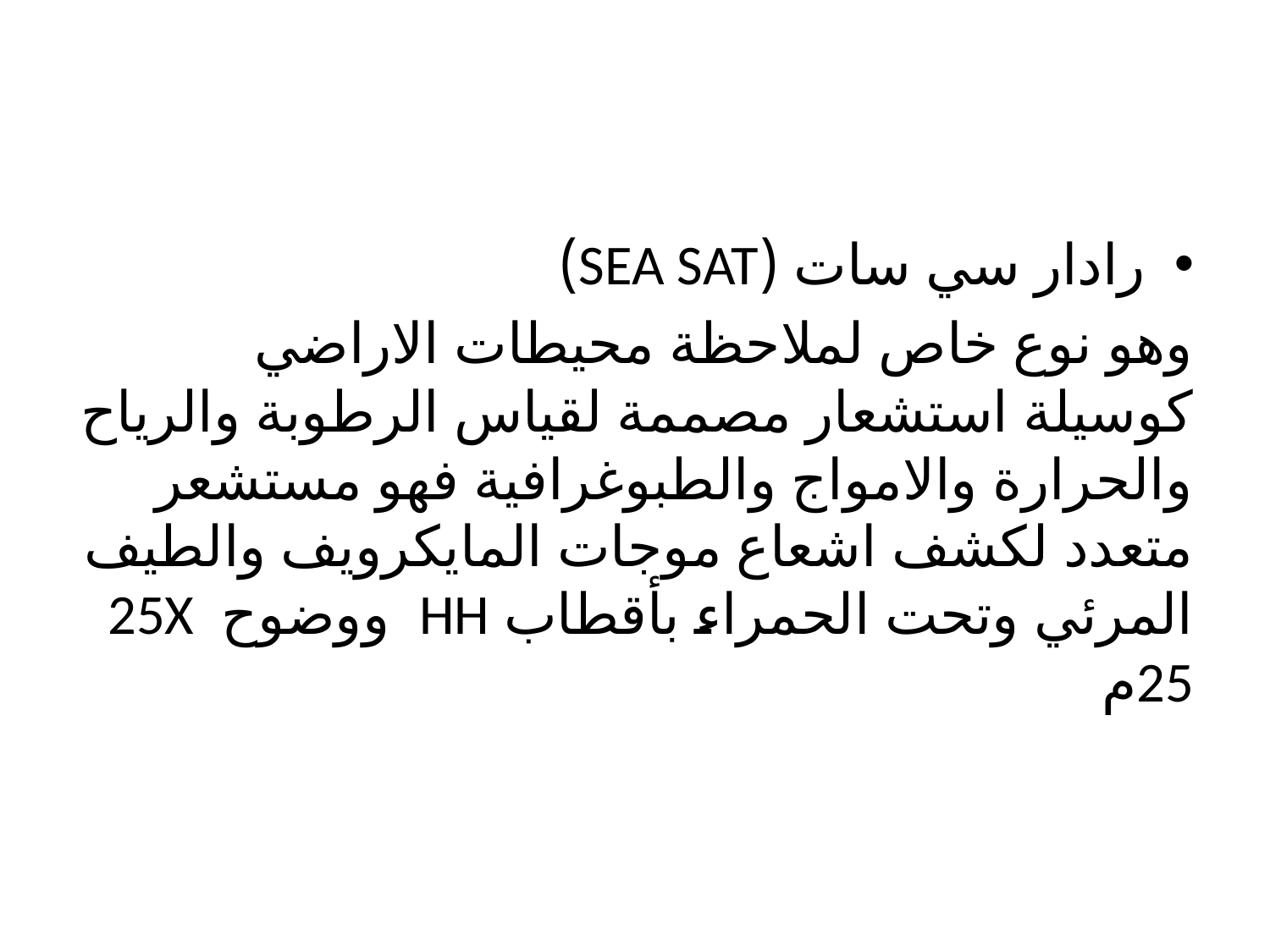

رادار سي سات (SEA SAT)
وهو نوع خاص لملاحظة محيطات الاراضي كوسيلة استشعار مصممة لقياس الرطوبة والرياح والحرارة والامواج والطبوغرافية فهو مستشعر متعدد لكشف اشعاع موجات المايكرويف والطيف المرئي وتحت الحمراء بأقطاب HH  ووضوح 25X  25م